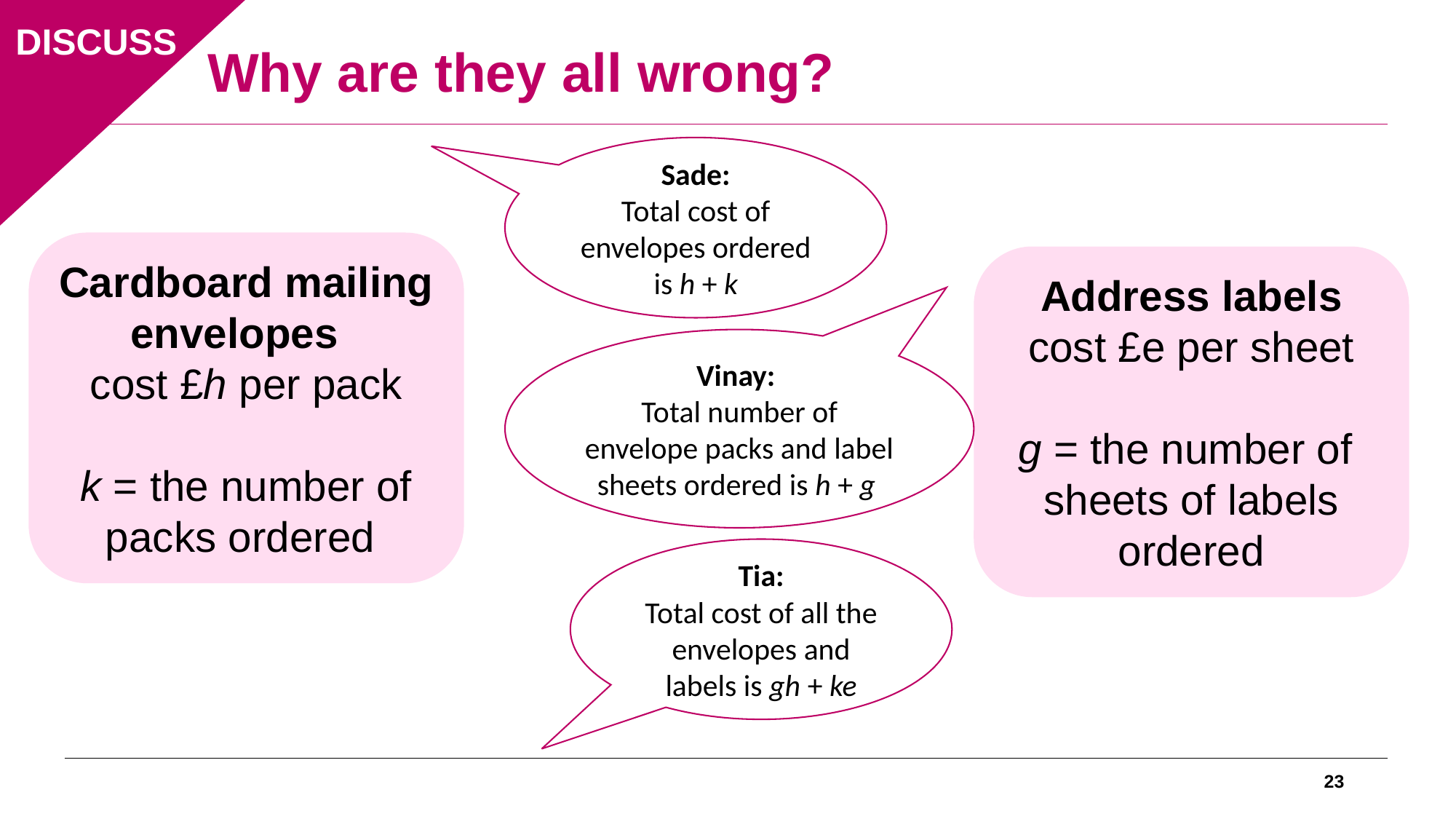

DISCUSS
Why are they all wrong?
Sade:
Total cost of envelopes ordered is h + k
Cardboard mailing envelopes
cost £h per pack

k = the number of packs ordered
Address labels cost £e per sheet

g = the number of  sheets of labels ordered
Vinay:
Total number of envelope packs and label sheets ordered is h + g
Tia:
Total cost of all the envelopes and labels is gh + ke
23